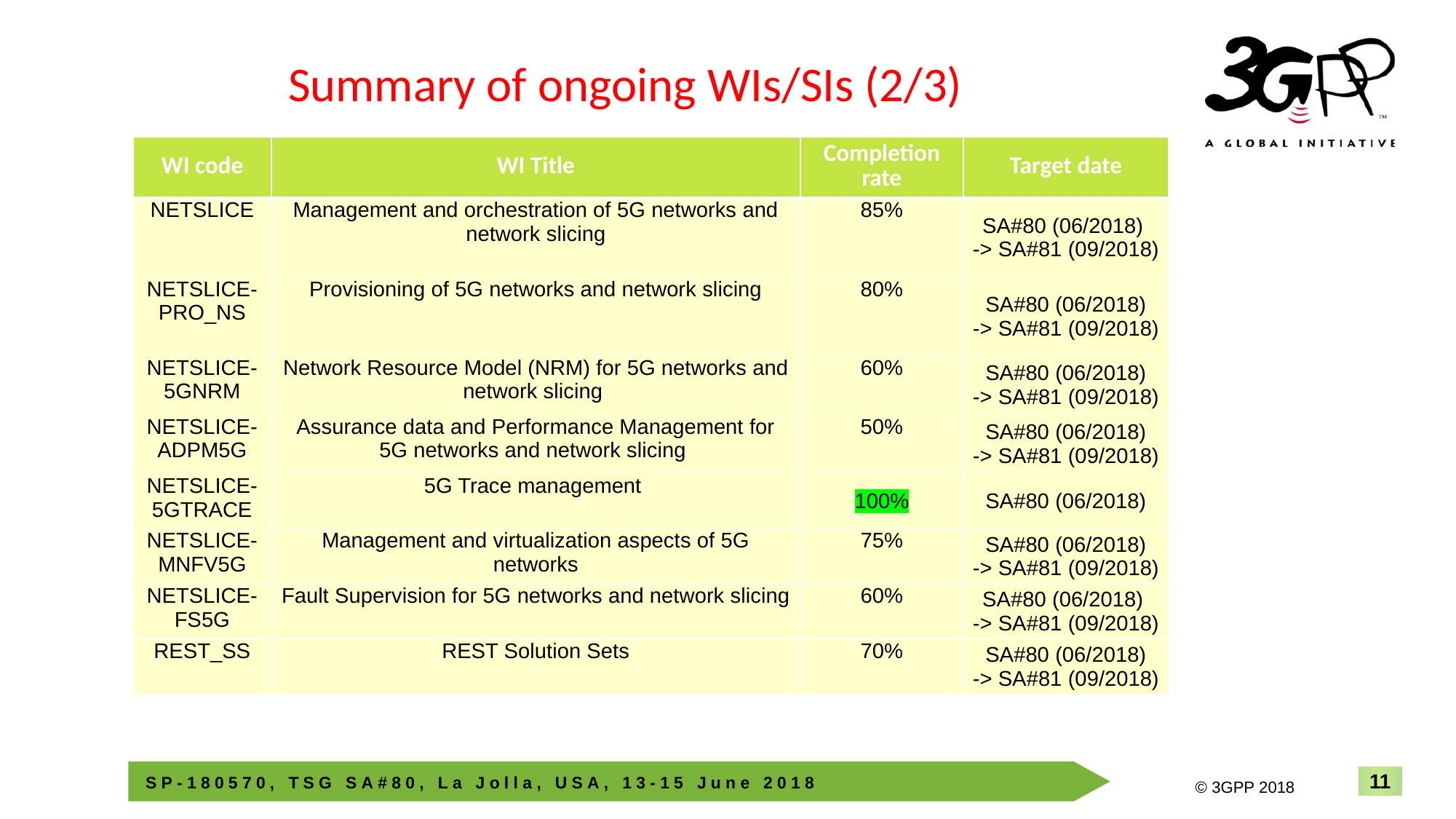

# Summary of ongoing WIs/SIs (2/3)
| WI code | WI Title | Completion rate | Target date |
| --- | --- | --- | --- |
| NETSLICE | Management and orchestration of 5G networks and network slicing | 85% | SA#80 (06/2018) -> SA#81 (09/2018) |
| NETSLICE-PRO\_NS | Provisioning of 5G networks and network slicing | 80% | SA#80 (06/2018) -> SA#81 (09/2018) |
| NETSLICE-5GNRM | Network Resource Model (NRM) for 5G networks and network slicing | 60% | SA#80 (06/2018) -> SA#81 (09/2018) |
| NETSLICE-ADPM5G | Assurance data and Performance Management for 5G networks and network slicing | 50% | SA#80 (06/2018) -> SA#81 (09/2018) |
| NETSLICE-5GTRACE | 5G Trace management | 100% | SA#80 (06/2018) |
| NETSLICE-MNFV5G | Management and virtualization aspects of 5G networks | 75% | SA#80 (06/2018) -> SA#81 (09/2018) |
| NETSLICE-FS5G | Fault Supervision for 5G networks and network slicing | 60% | SA#80 (06/2018) -> SA#81 (09/2018) |
| REST\_SS | REST Solution Sets | 70% | SA#80 (06/2018) -> SA#81 (09/2018) |